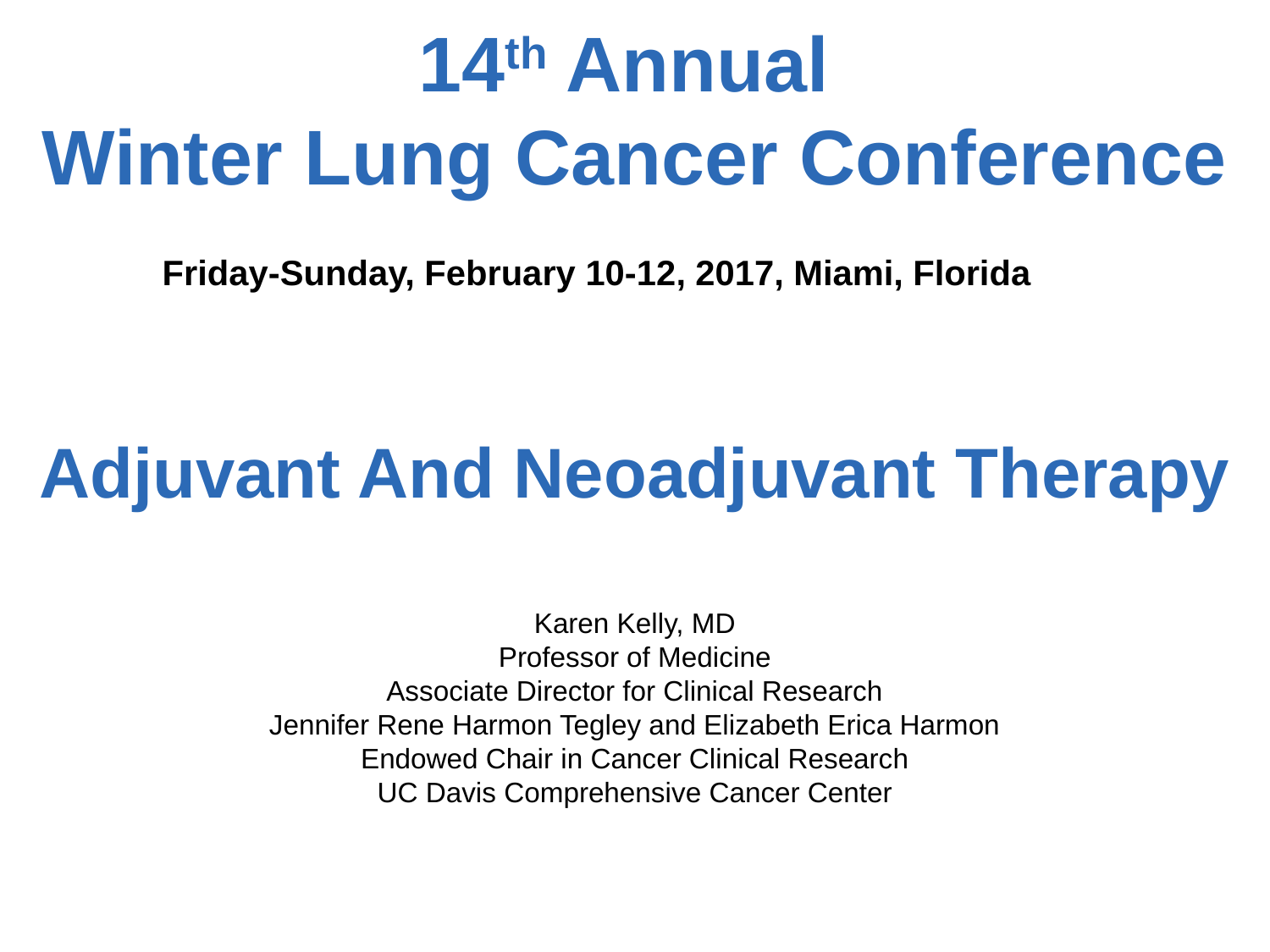

14th Annual
Winter Lung Cancer Conference
Friday-Sunday, February 10-12, 2017, Miami, Florida
# Adjuvant And Neoadjuvant Therapy
Karen Kelly, MD
Professor of Medicine
Associate Director for Clinical Research
Jennifer Rene Harmon Tegley and Elizabeth Erica Harmon
Endowed Chair in Cancer Clinical Research
UC Davis Comprehensive Cancer Center